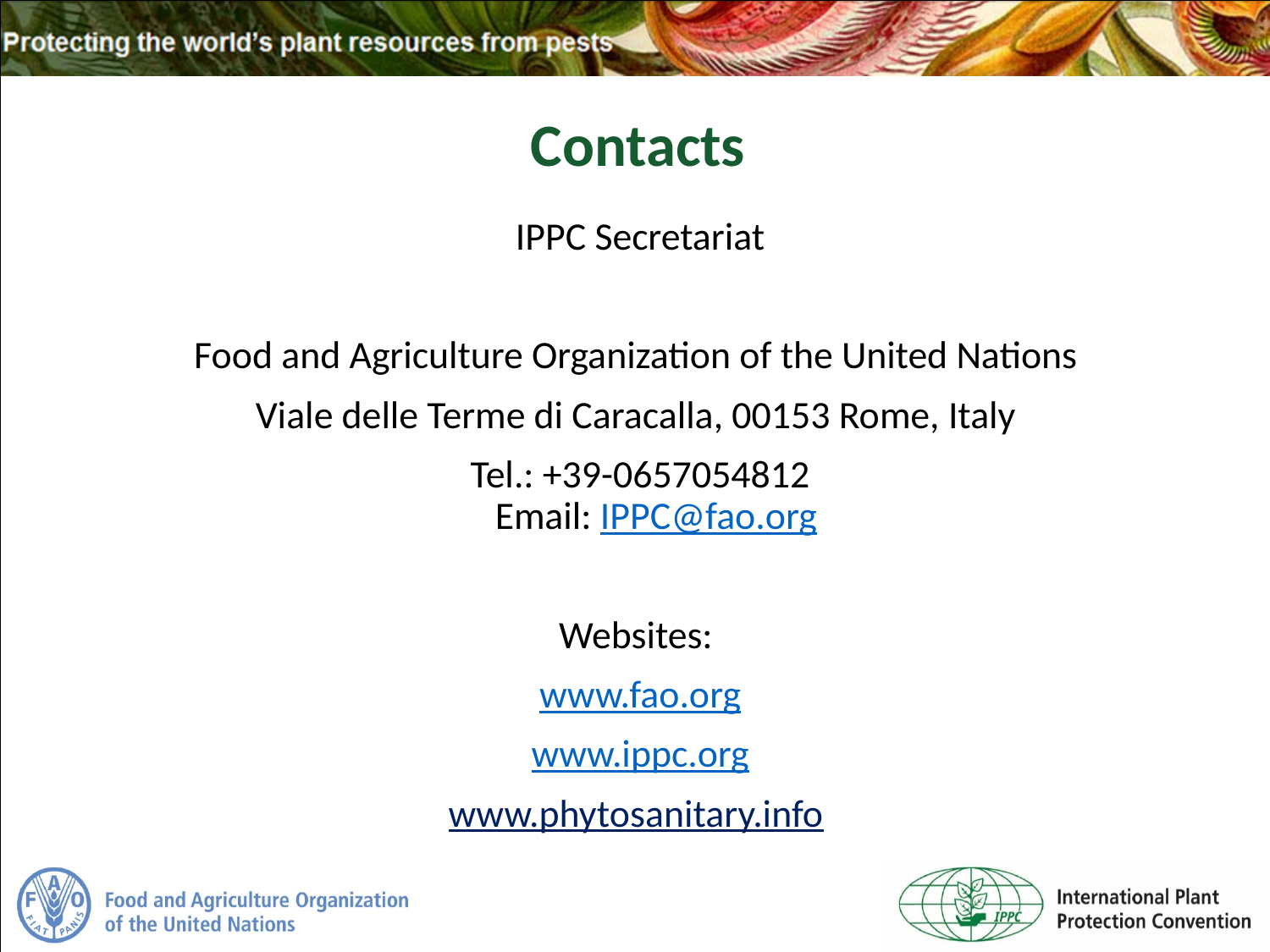

Contacts
IPPC Secretariat

Food and Agriculture Organization of the United Nations
Viale delle Terme di Caracalla, 00153 Rome, Italy
Tel.: +39-0657054812
Email: IPPC@fao.org

Websites:
www.fao.org
www.ippc.org
www.phytosanitary.info